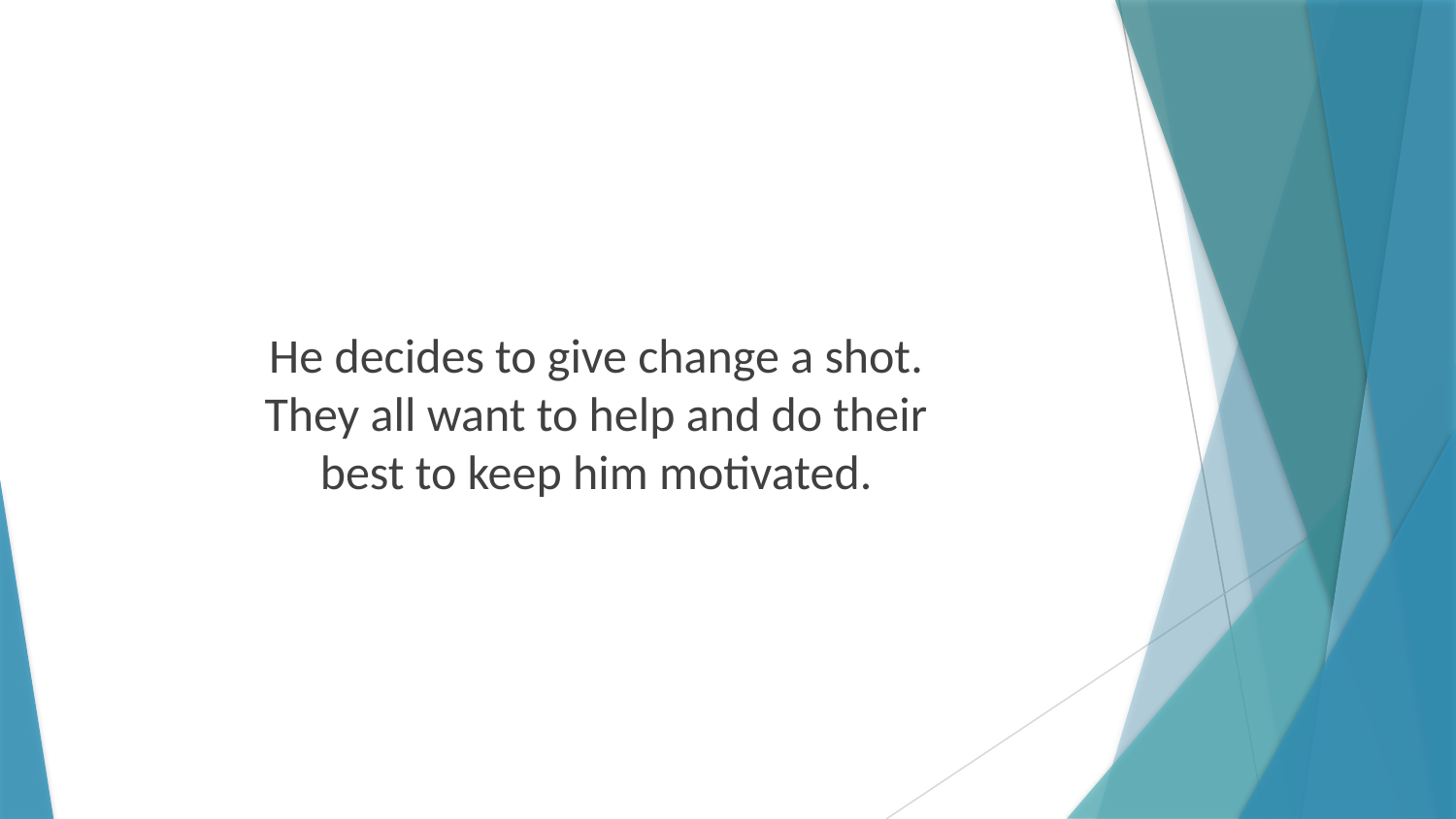

He decides to give change a shot. They all want to help and do their best to keep him motivated.